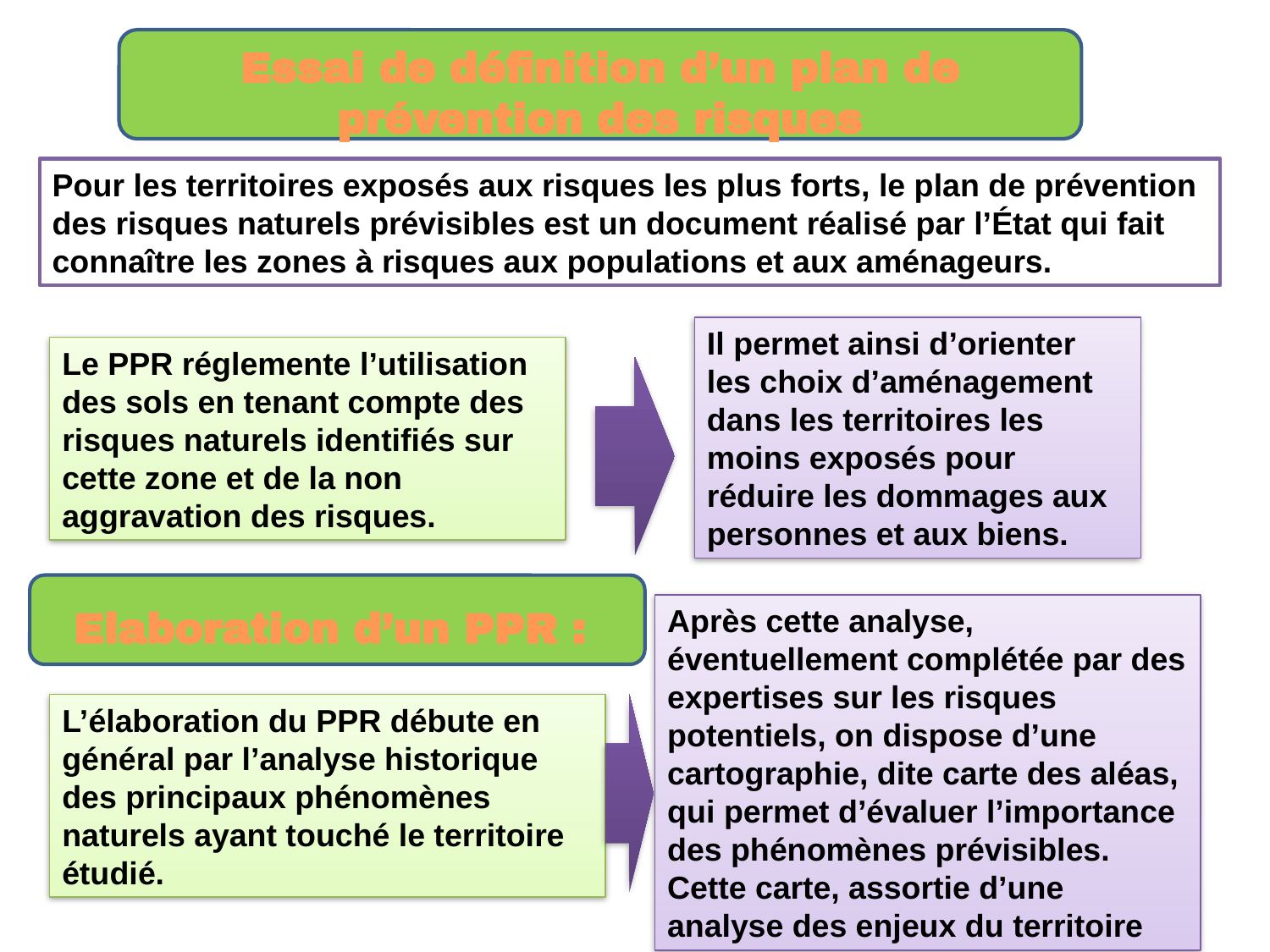

Essai de définition d’un plan de prévention des risques

Pour les territoires exposés aux risques les plus forts, le plan de prévention des risques naturels prévisibles est un document réalisé par l’État qui fait connaître les zones à risques aux populations et aux aménageurs.
Il permet ainsi d’orienter les choix d’aménagement dans les territoires les moins exposés pour réduire les dommages aux personnes et aux biens.
Le PPR réglemente l’utilisation des sols en tenant compte des risques naturels identifiés sur cette zone et de la non aggravation des risques.

Elaboration d’un PPR :

Après cette analyse, éventuellement complétée par des expertises sur les risques potentiels, on dispose d’une cartographie, dite carte des aléas, qui permet d’évaluer l’importance des phénomènes prévisibles. Cette carte, assortie d’une analyse des enjeux du territoire
L’élaboration du PPR débute en général par l’analyse historique des principaux phénomènes naturels ayant touché le territoire étudié.